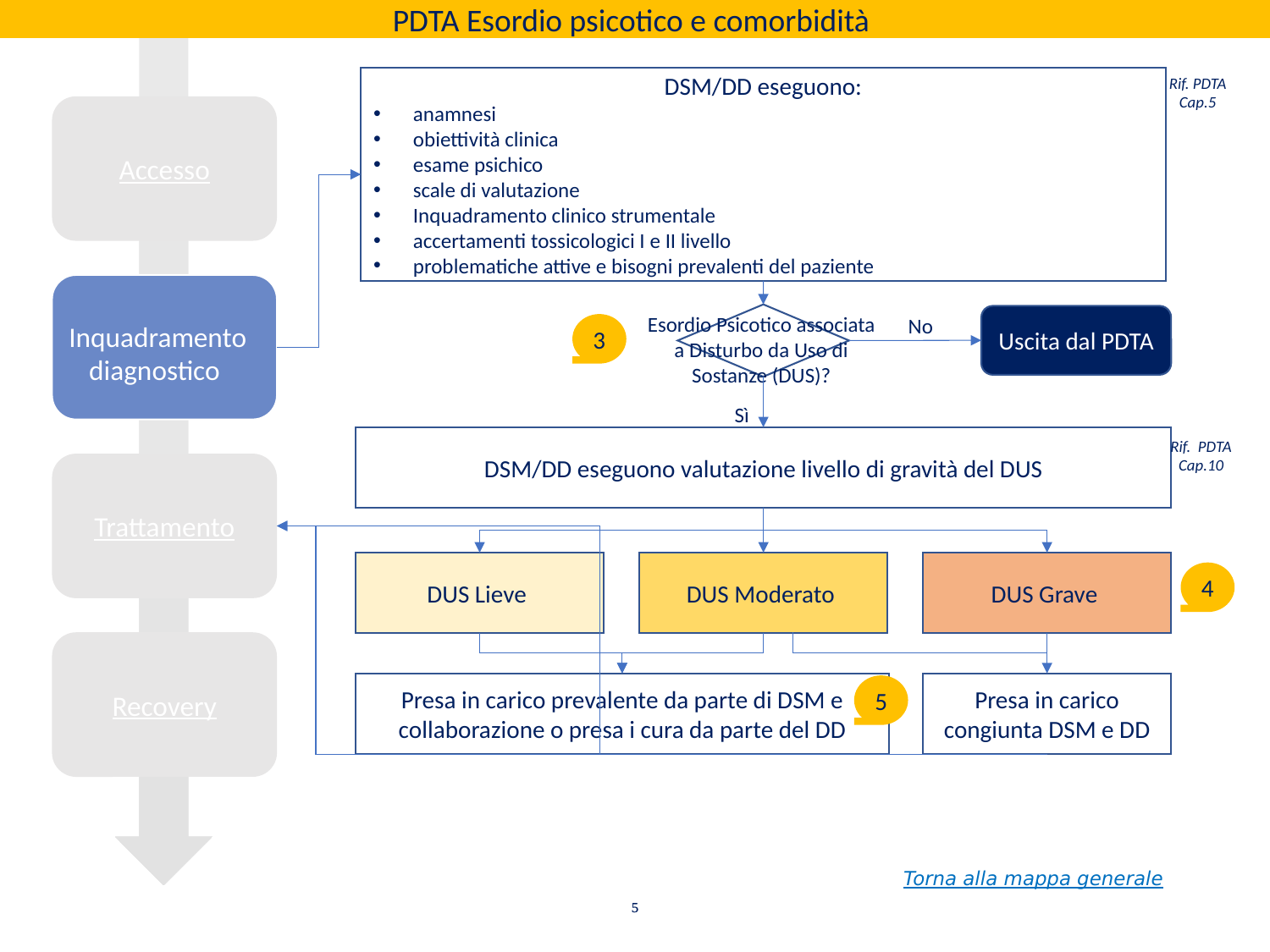

PDTA Esordio psicotico e comorbidità

Rif. PDTA Cap.5
DSM/DD eseguono:
anamnesi
obiettività clinica
esame psichico
scale di valutazione
Inquadramento clinico strumentale
accertamenti tossicologici I e II livello
problematiche attive e bisogni prevalenti del paziente
Accesso
Inquadramento diagnostico
Esordio Psicotico associata a Disturbo da Uso di Sostanze (DUS)?

Uscita dal PDTA
No
3
Sì
DSM/DD eseguono valutazione livello di gravità del DUS
Rif.  PDTA Cap.10
Trattamento
DUS Lieve
DUS Moderato
DUS Grave
4
Recovery
Presa in carico prevalente da parte di DSM e collaborazione o presa i cura da parte del DD
Presa in carico congiunta DSM e DD
5
Torna alla mappa generale